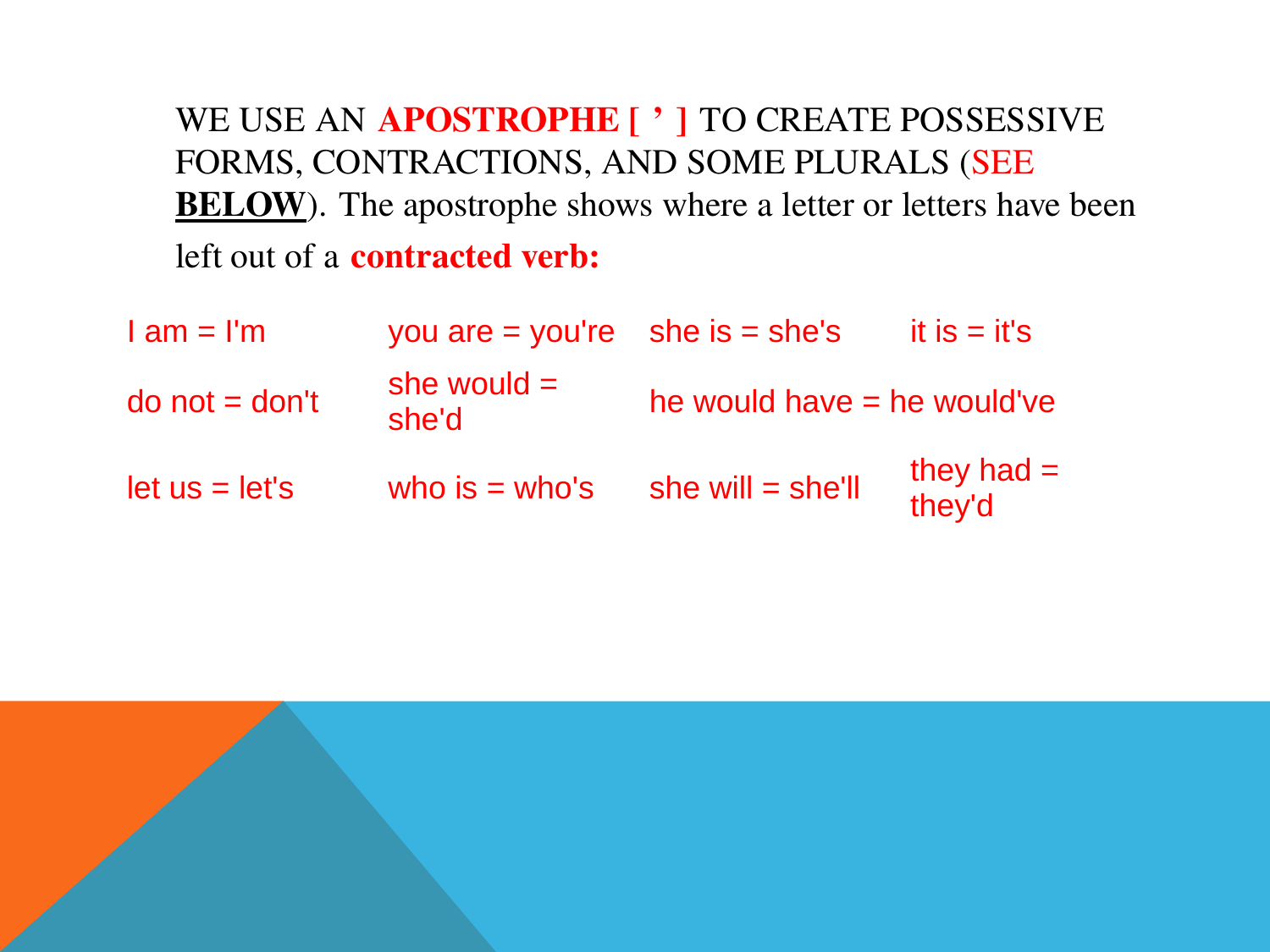

We use an apostrophe [ ’ ] to create possessive forms, contractions, and some plurals (see below). The apostrophe shows where a letter or letters have been left out of a contracted verb:
#
| I am = I'm | you are = you're | she is = she's | it is = it's |
| --- | --- | --- | --- |
| do not = don't | she would = she'd | he would have = he would've |  |
| let us = let's | who is = who's | she will = she'll | they had = they'd |